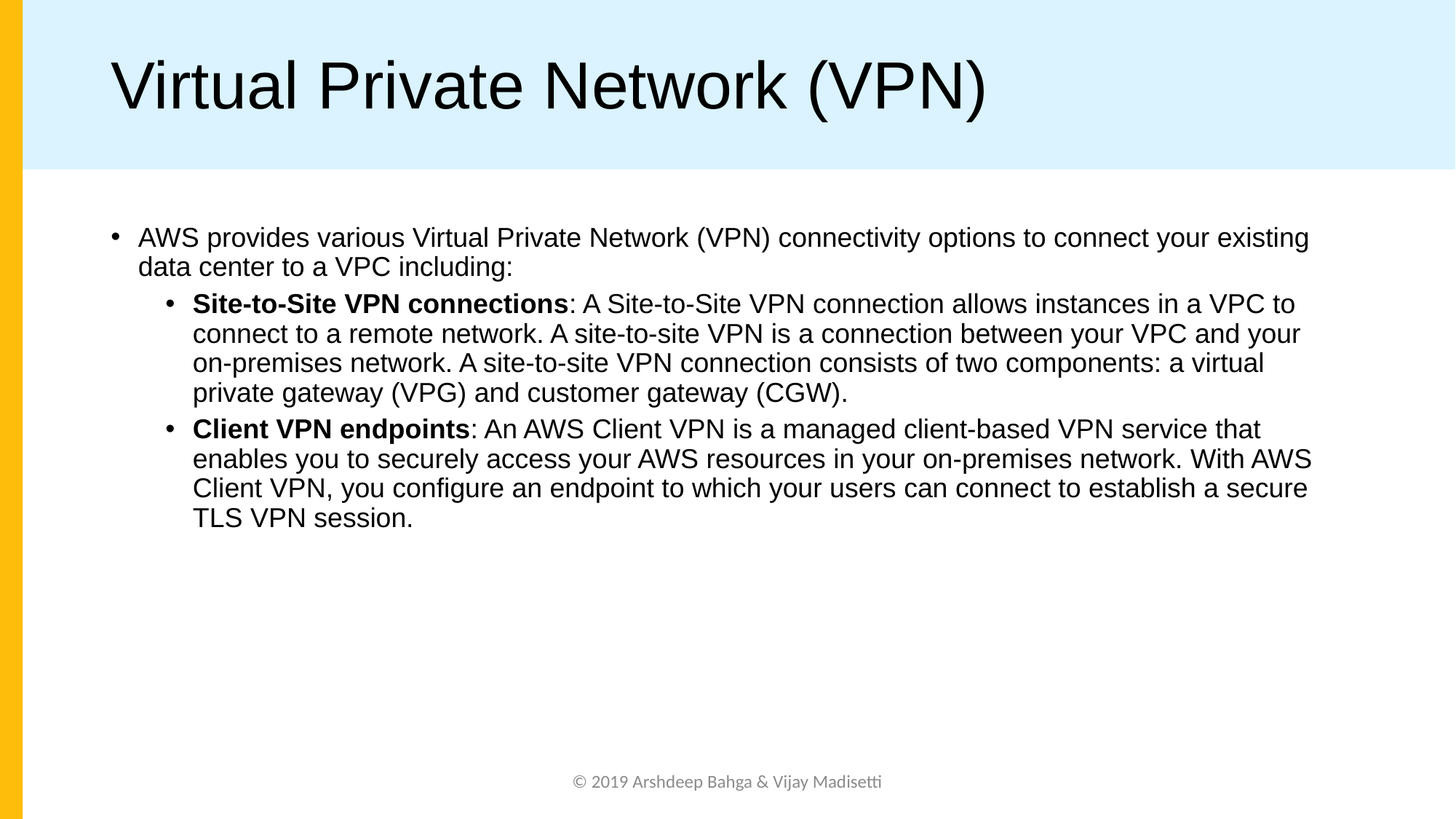

# Virtual Private Network (VPN)
AWS provides various Virtual Private Network (VPN) connectivity options to connect your existing data center to a VPC including:
Site-to-Site VPN connections: A Site-to-Site VPN connection allows instances in a VPC to connect to a remote network. A site-to-site VPN is a connection between your VPC and your on-premises network. A site-to-site VPN connection consists of two components: a virtual private gateway (VPG) and customer gateway (CGW).
Client VPN endpoints: An AWS Client VPN is a managed client-based VPN service that enables you to securely access your AWS resources in your on-premises network. With AWS Client VPN, you configure an endpoint to which your users can connect to establish a secure TLS VPN session.
© 2019 Arshdeep Bahga & Vijay Madisetti